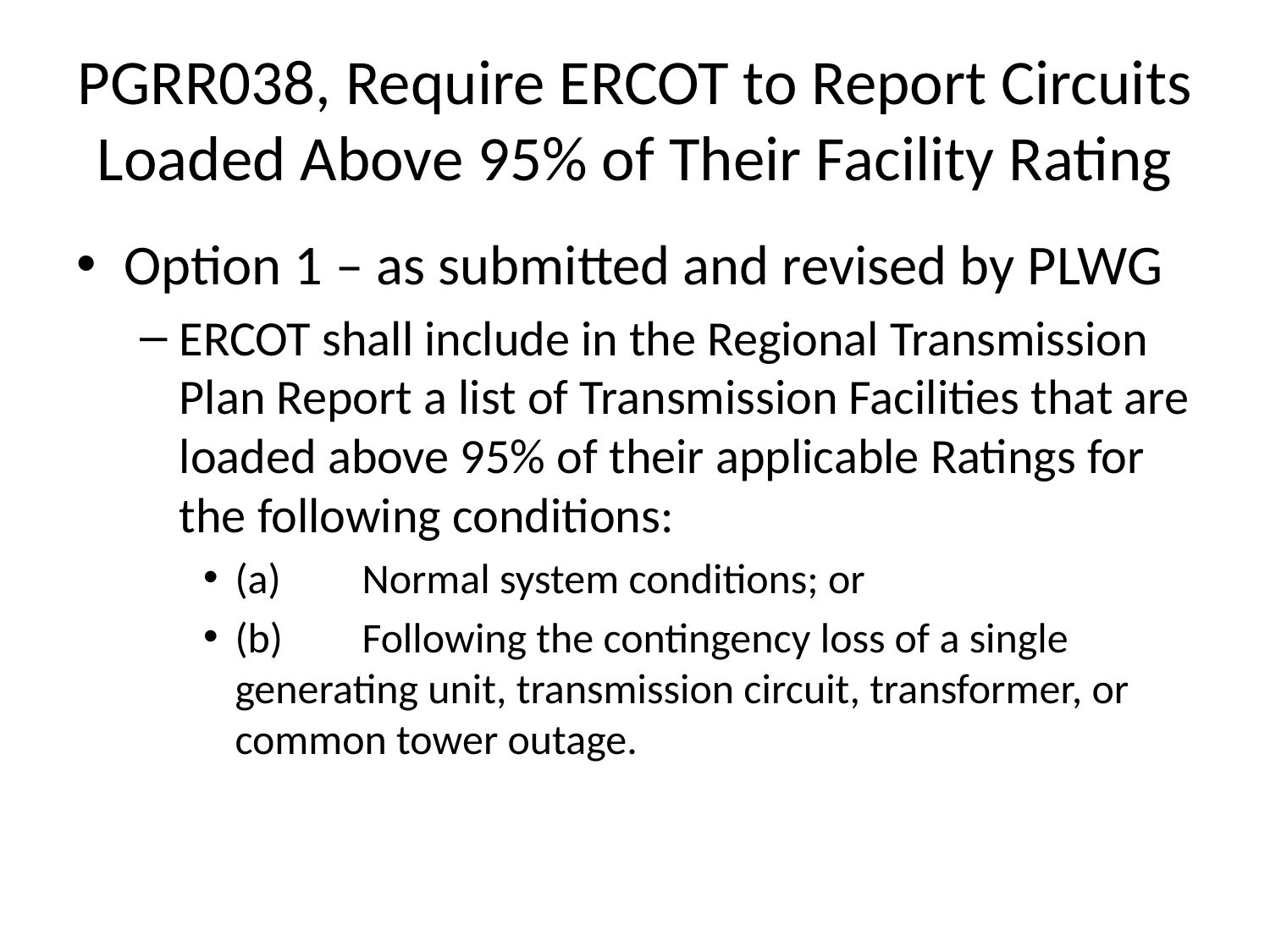

# PGRR038, Require ERCOT to Report Circuits Loaded Above 95% of Their Facility Rating
Option 1 – as submitted and revised by PLWG
ERCOT shall include in the Regional Transmission Plan Report a list of Transmission Facilities that are loaded above 95% of their applicable Ratings for the following conditions:
(a)	Normal system conditions; or
(b)	Following the contingency loss of a single generating unit, transmission circuit, transformer, or common tower outage.